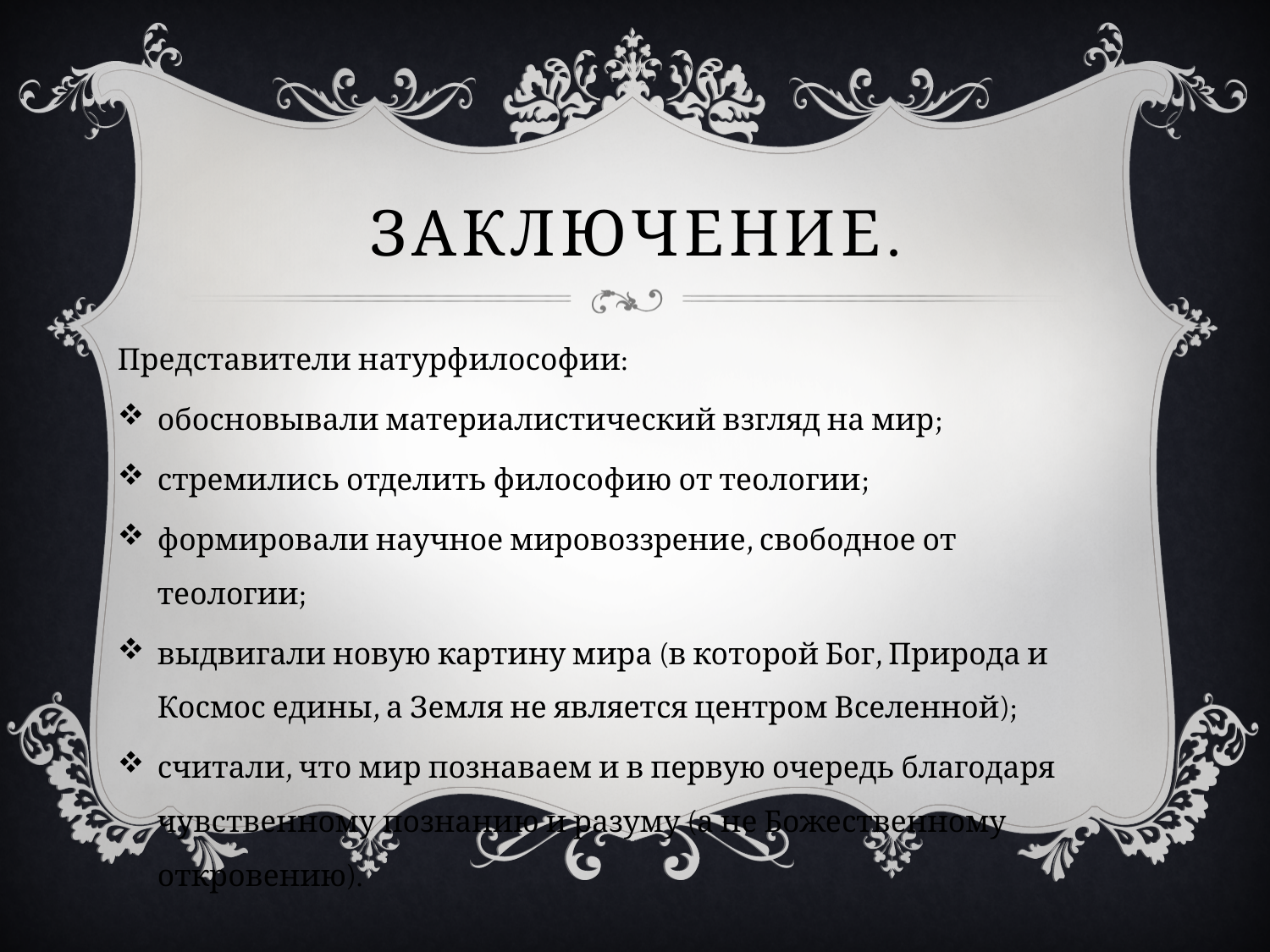

# Заключение.
Представители натурфилософии:
обосновывали материалистический взгляд на мир;
стремились отделить философию от теологии;
формировали научное мировоззрение, свободное от теологии;
выдвигали новую картину мира (в которой Бог, Природа и Космос едины, а Земля не является центром Вселенной);
считали, что мир познаваем и в первую очередь благодаря чувственному познанию и разуму (а не Божественному откровению).